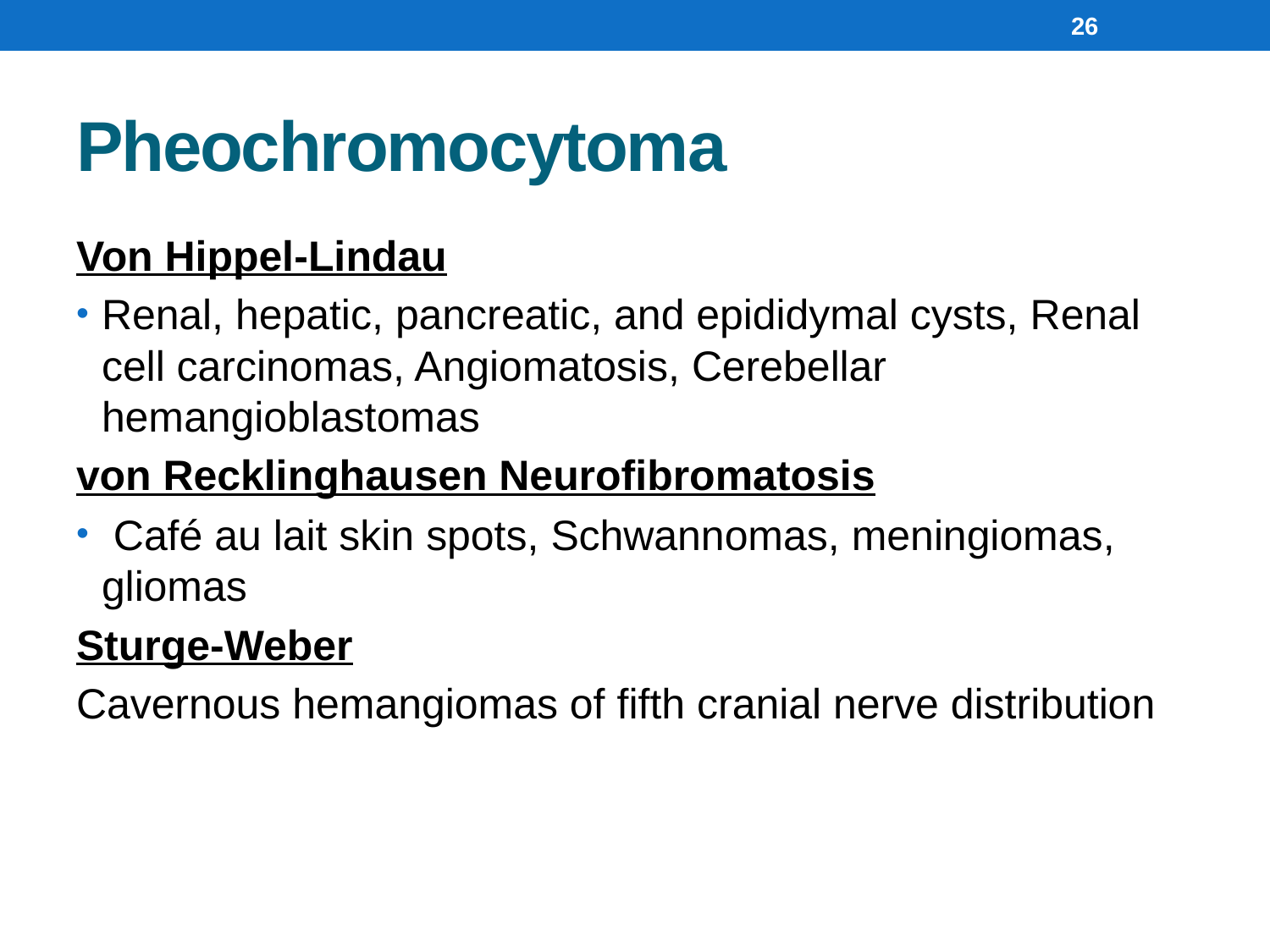

26
# Pheochromocytoma
Von Hippel-Lindau
Renal, hepatic, pancreatic, and epididymal cysts, Renal cell carcinomas, Angiomatosis, Cerebellar hemangioblastomas
von Recklinghausen Neurofibromatosis
 Café au lait skin spots, Schwannomas, meningiomas,  gliomas
Sturge-Weber
Cavernous hemangiomas of fifth cranial nerve distribution